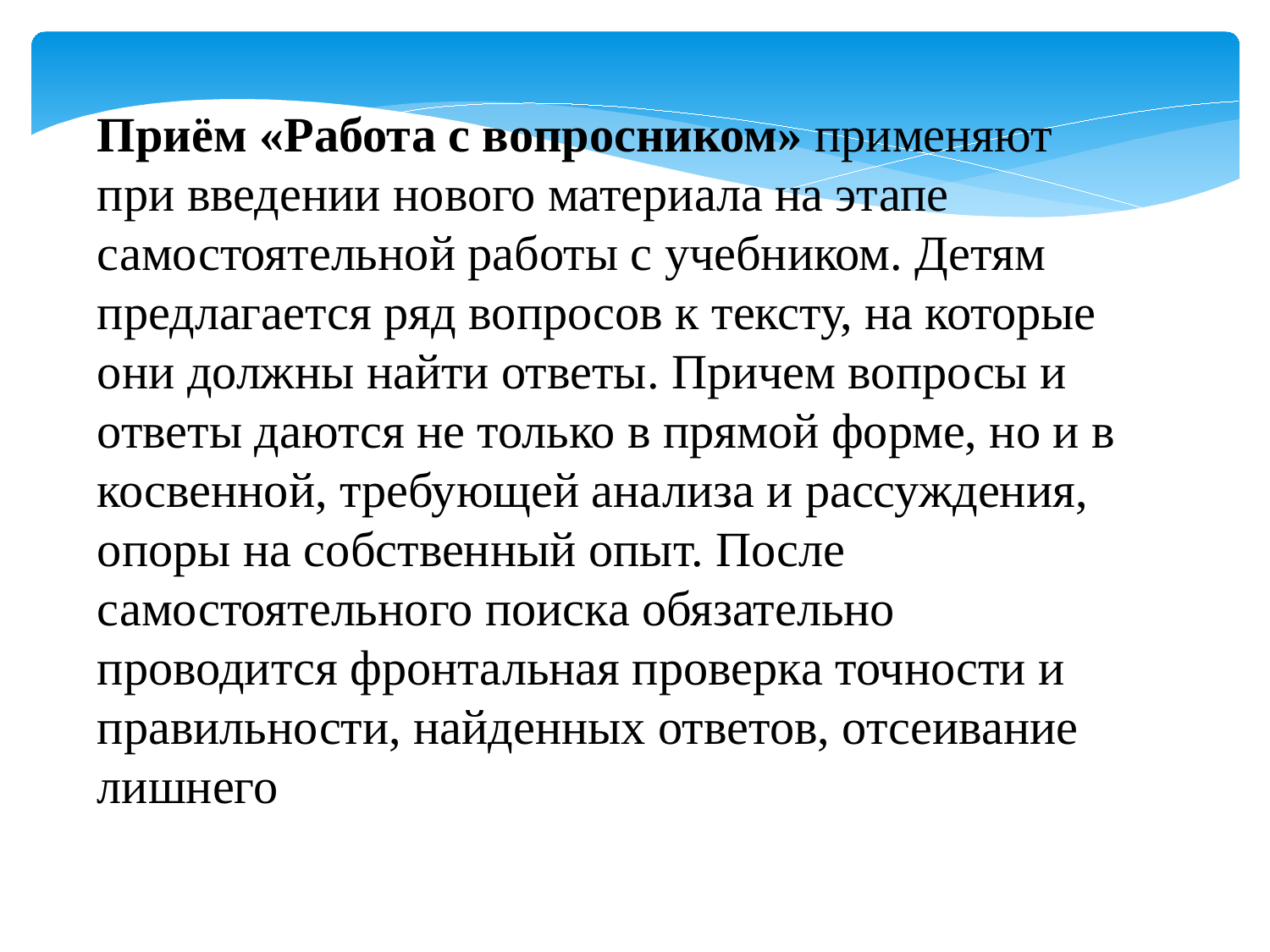

Приём «Работа с вопросником» применяют при введении нового материала на этапе самостоятельной работы с учебником. Детям предлагается ряд вопросов к тексту, на которые они должны найти ответы. Причем вопросы и ответы даются не только в прямой форме, но и в косвенной, требующей анализа и рассуждения, опоры на собственный опыт. После самостоятельного поиска обязательно проводится фронтальная проверка точности и правильности, найденных ответов, отсеивание лишнего